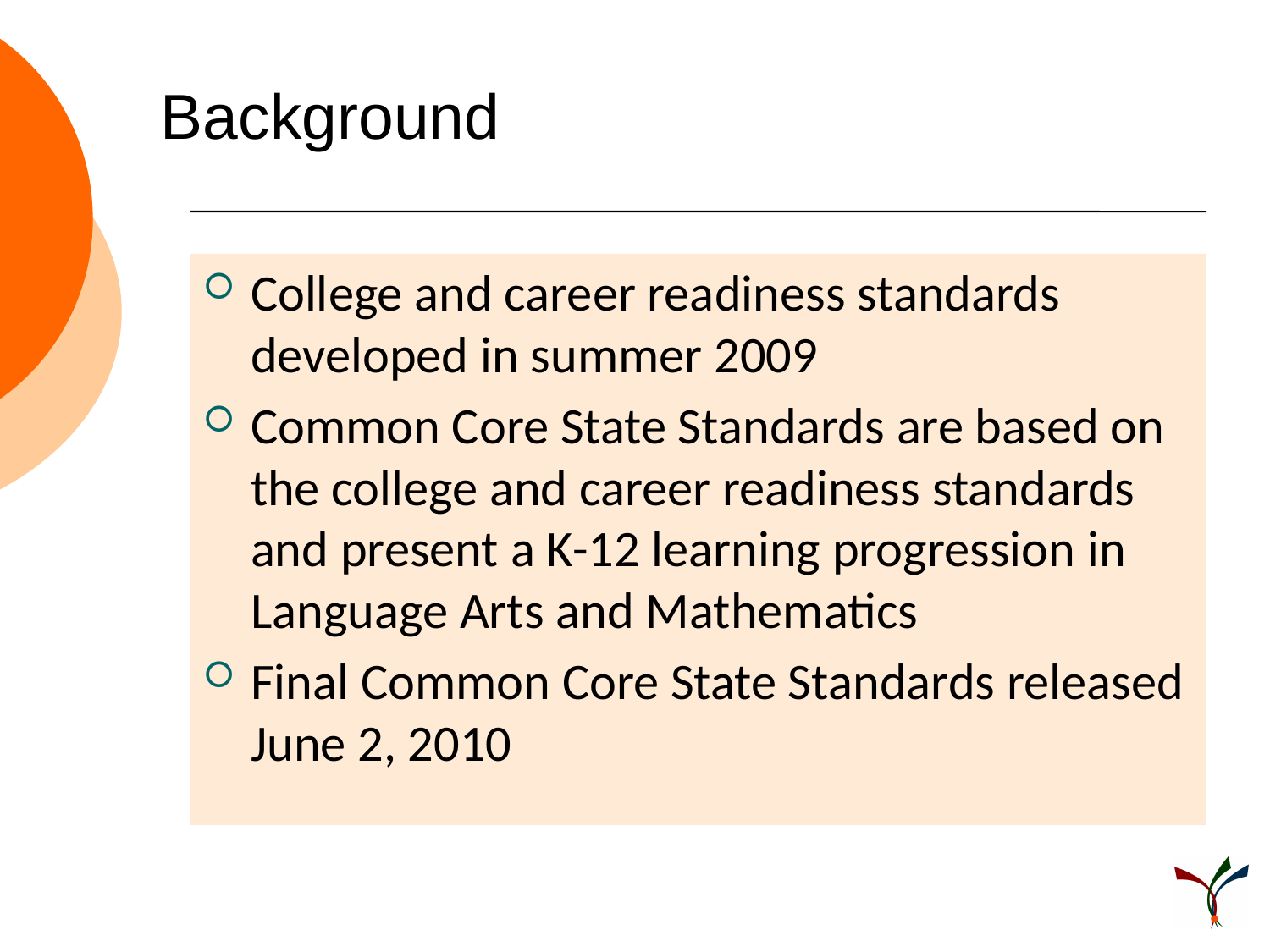

# Background
College and career readiness standards developed in summer 2009
Common Core State Standards are based on the college and career readiness standards and present a K-12 learning progression in Language Arts and Mathematics
Final Common Core State Standards released June 2, 2010